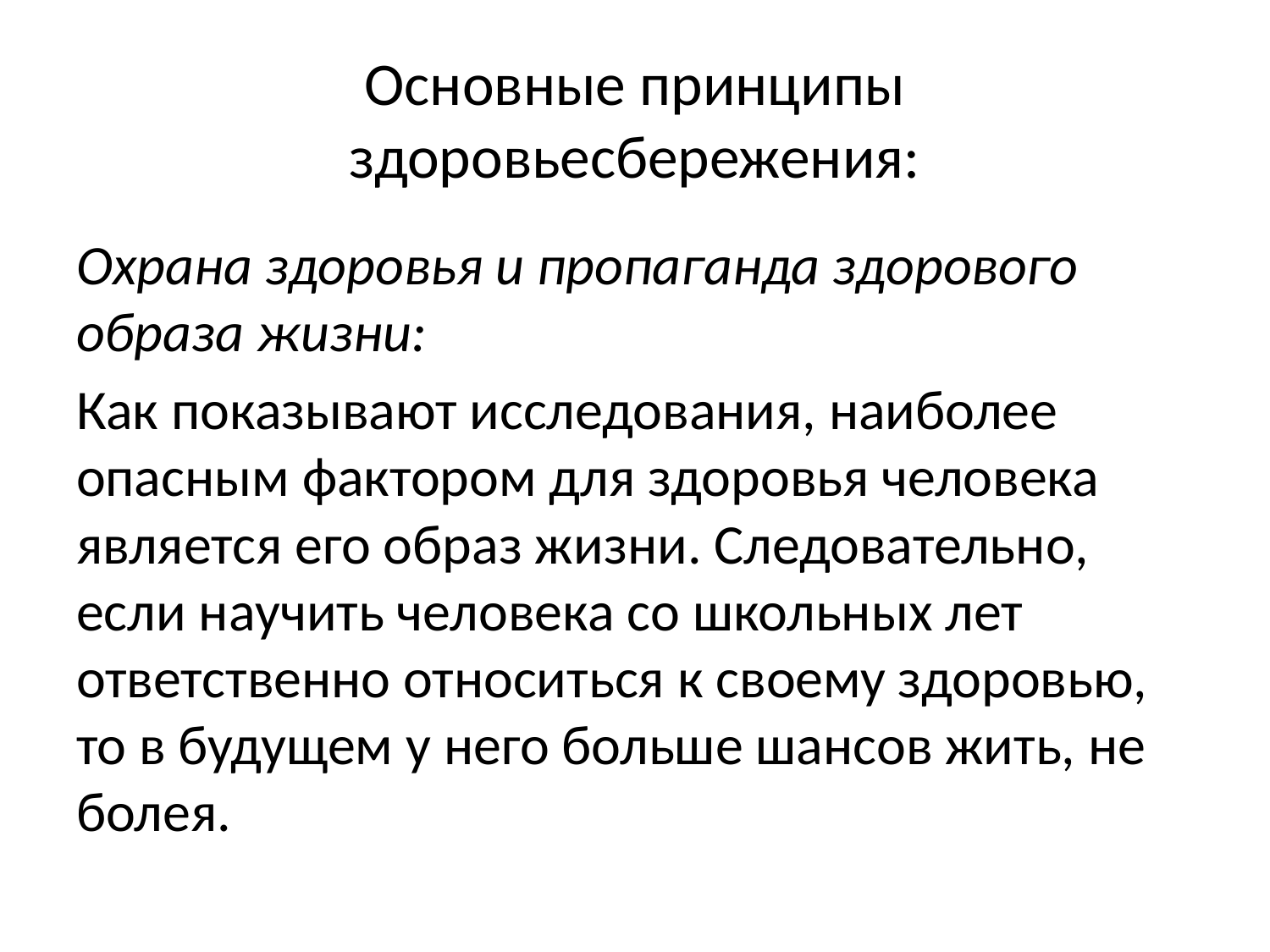

# Основные принципы здоровьесбережения:
Охрана здоровья и пропаганда здорового образа жизни:
Как показывают исследования, наиболее опасным фактором для здоровья человека является его образ жизни. Следовательно, если научить человека со школьных лет ответственно относиться к своему здоровью, то в будущем у него больше шансов жить, не болея.